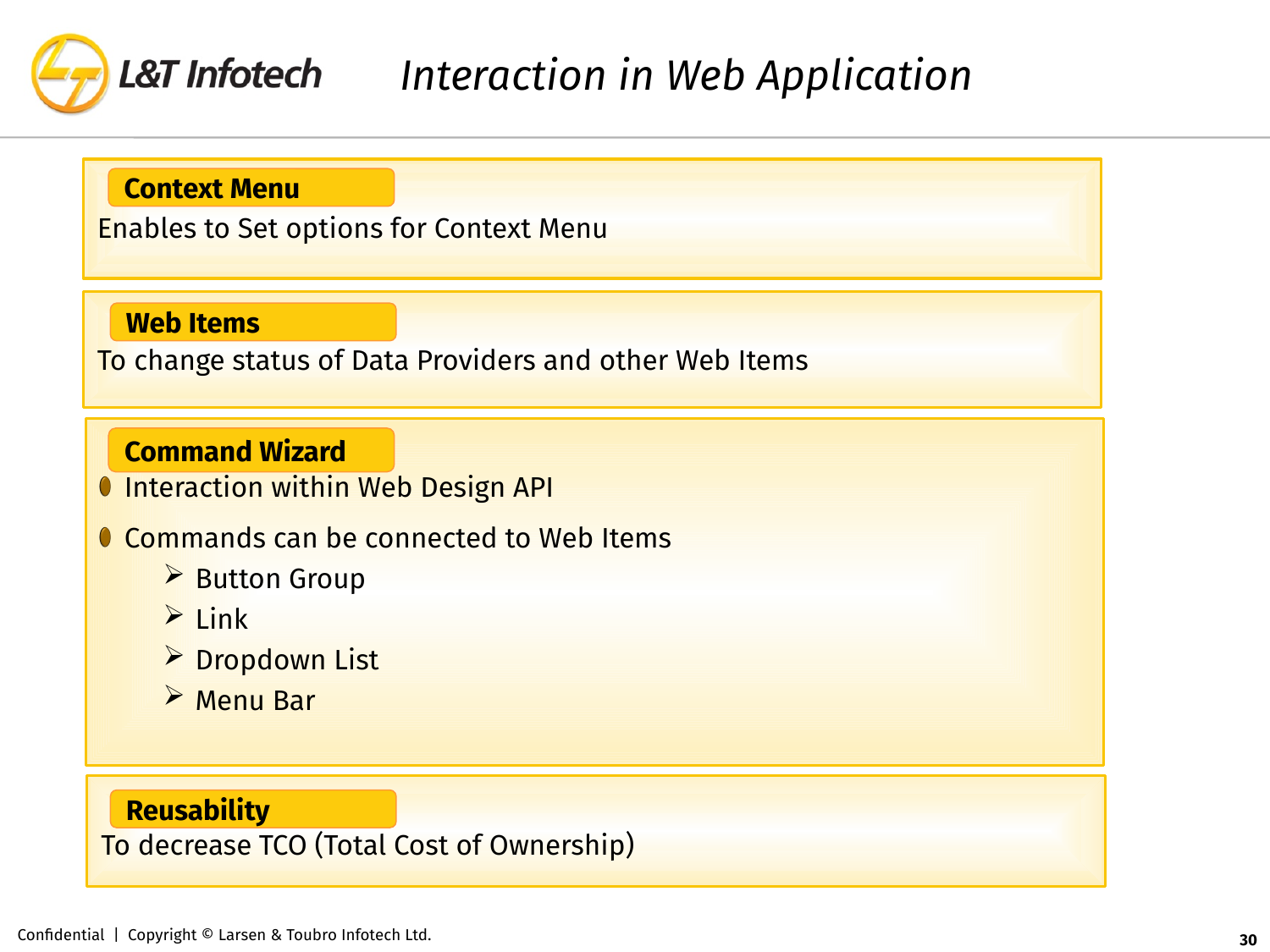

# Interaction in Web Application

Enables to Set options for Context Menu
Context Menu

To change status of Data Providers and other Web Items
Web Items

Interaction within Web Design API
Commands can be connected to Web Items
 Button Group
 Link
 Dropdown List
 Menu Bar
Command Wizard

To decrease TCO (Total Cost of Ownership)
Reusability
Confidential  |  Copyright © Larsen & Toubro Infotech Ltd.
30